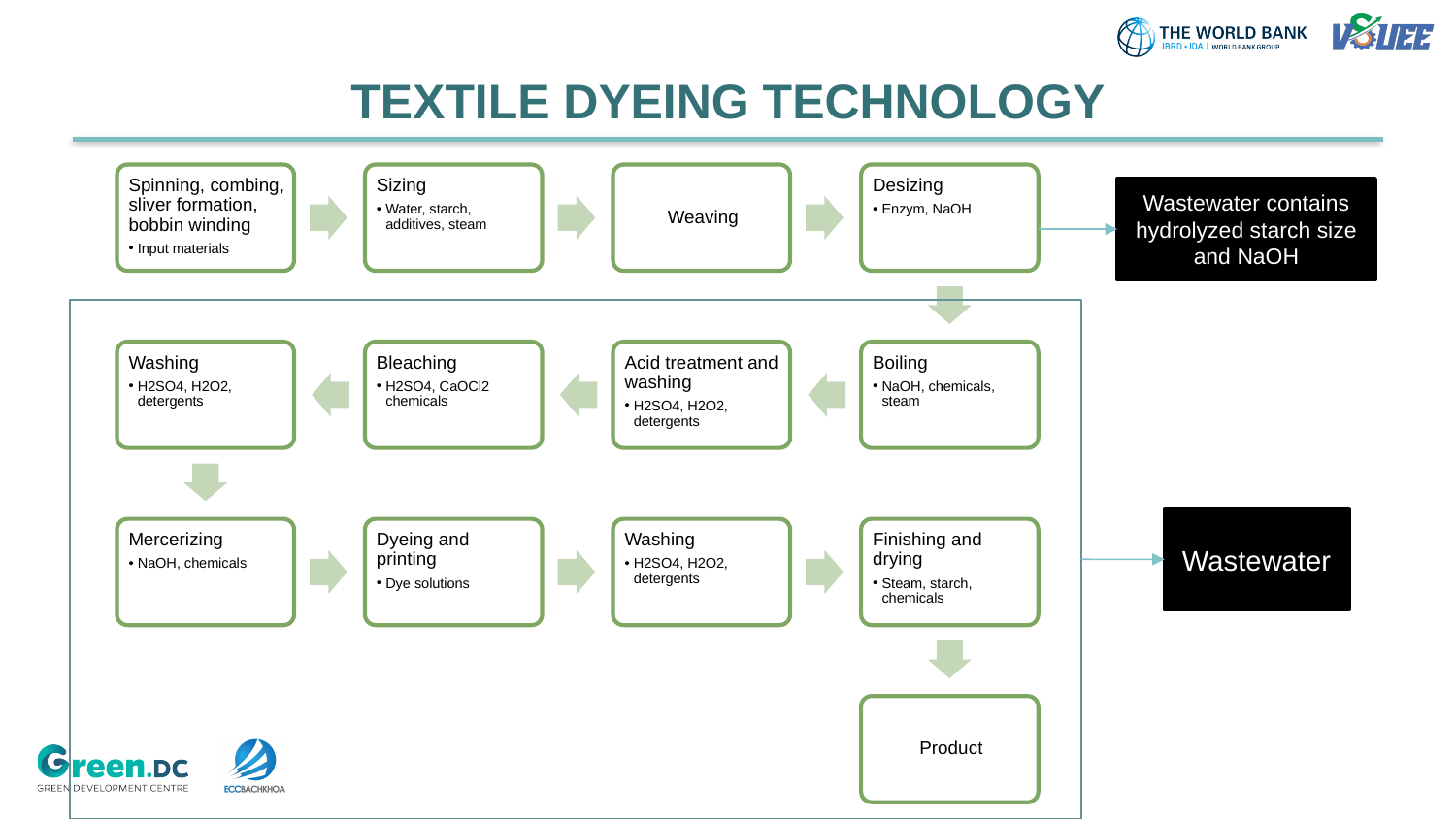

# TEXTILE DYEING TECHNOLOGY
Spinning, combing, sliver formation, bobbin winding
Input materials

Sizing
Water, starch, additives, steam

Weaving

Desizing
Enzym, NaOH

Boiling
NaOH, chemicals, steam

Acid treatment and washing
H2SO4, H2O2, detergents

Bleaching
H2SO4, CaOCl2 chemicals

Washing
H2SO4, H2O2, detergents

Mercerizing
NaOH, chemicals

Dyeing and printing
Dye solutions

Washing
H2SO4, H2O2, detergents

Finishing and drying
Steam, starch, chemicals

Product
Wastewater contains hydrolyzed starch size and NaOH

Wastewater